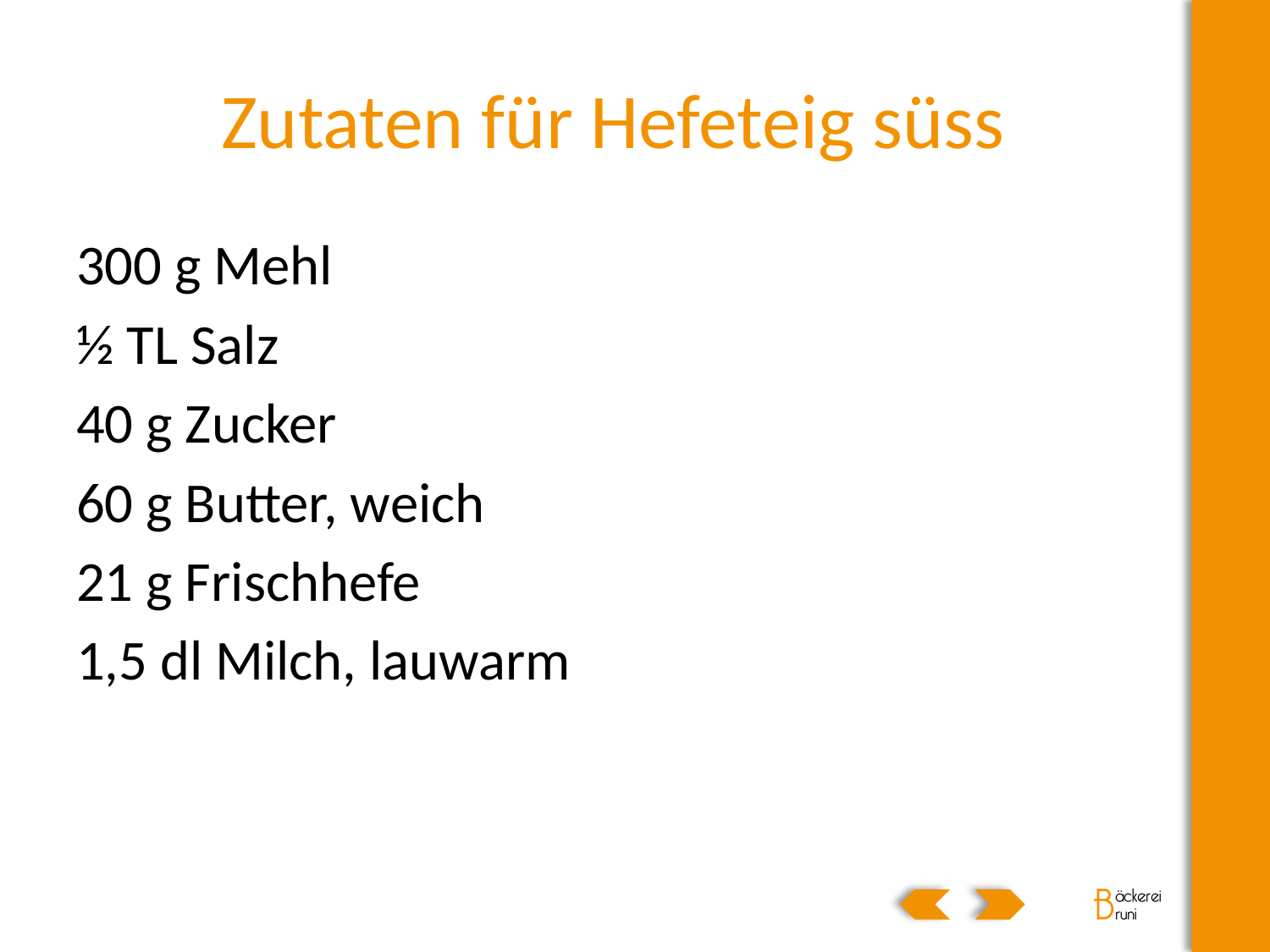

# Zutaten für Hefeteig süss
300 g Mehl
½ TL Salz
40 g Zucker
60 g Butter, weich
21 g Frischhefe
1,5 dl Milch, lauwarm